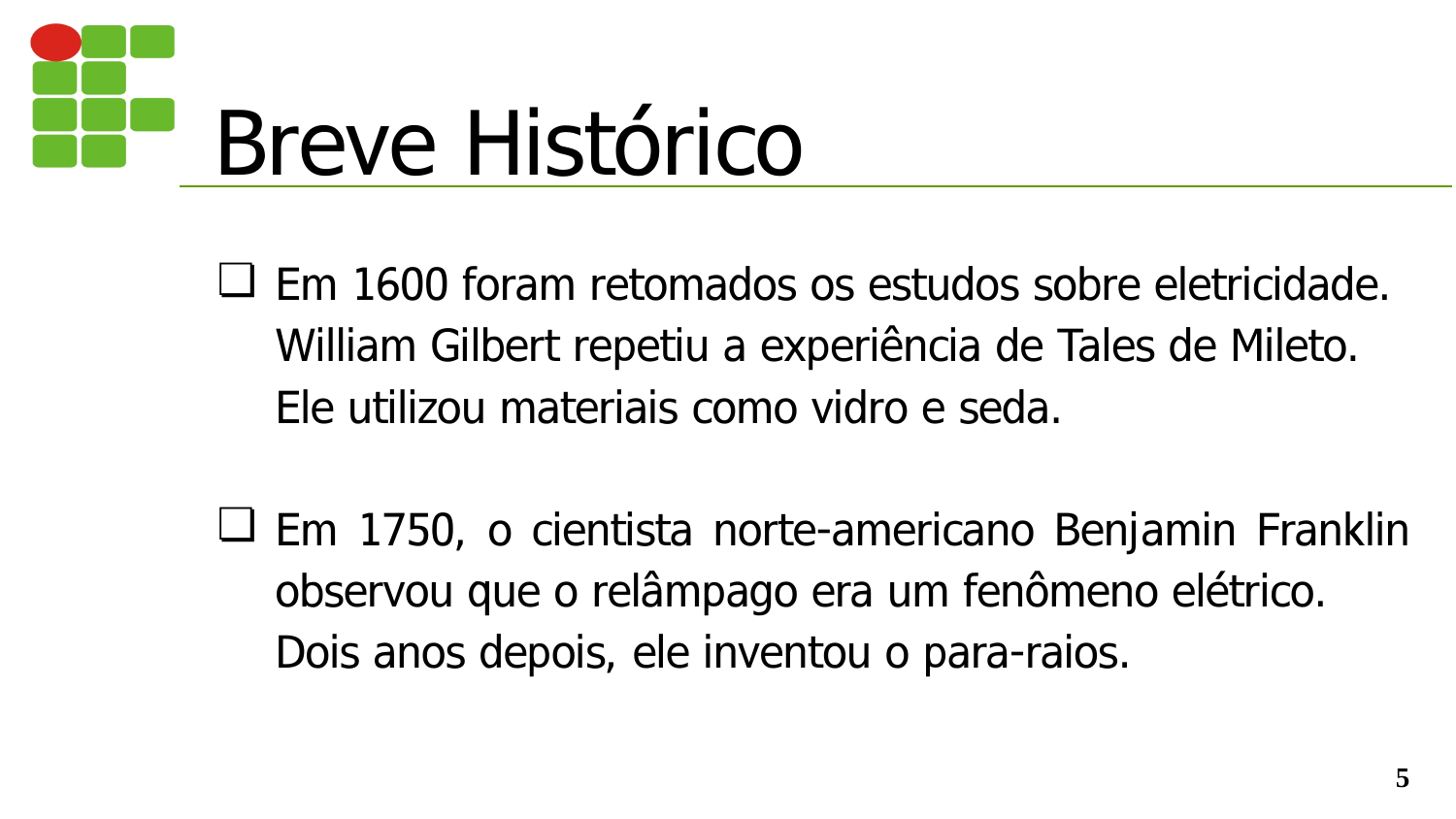

# Breve Histórico
Em 1600 foram retomados os estudos sobre eletricidade.
William Gilbert repetiu a experiência de Tales de Mileto.
Ele utilizou materiais como vidro e seda.

Em 1750, o cientista norte-americano Benjamin Franklin observou que o relâmpago era um fenômeno elétrico.
Dois anos depois, ele inventou o para-raios.
5